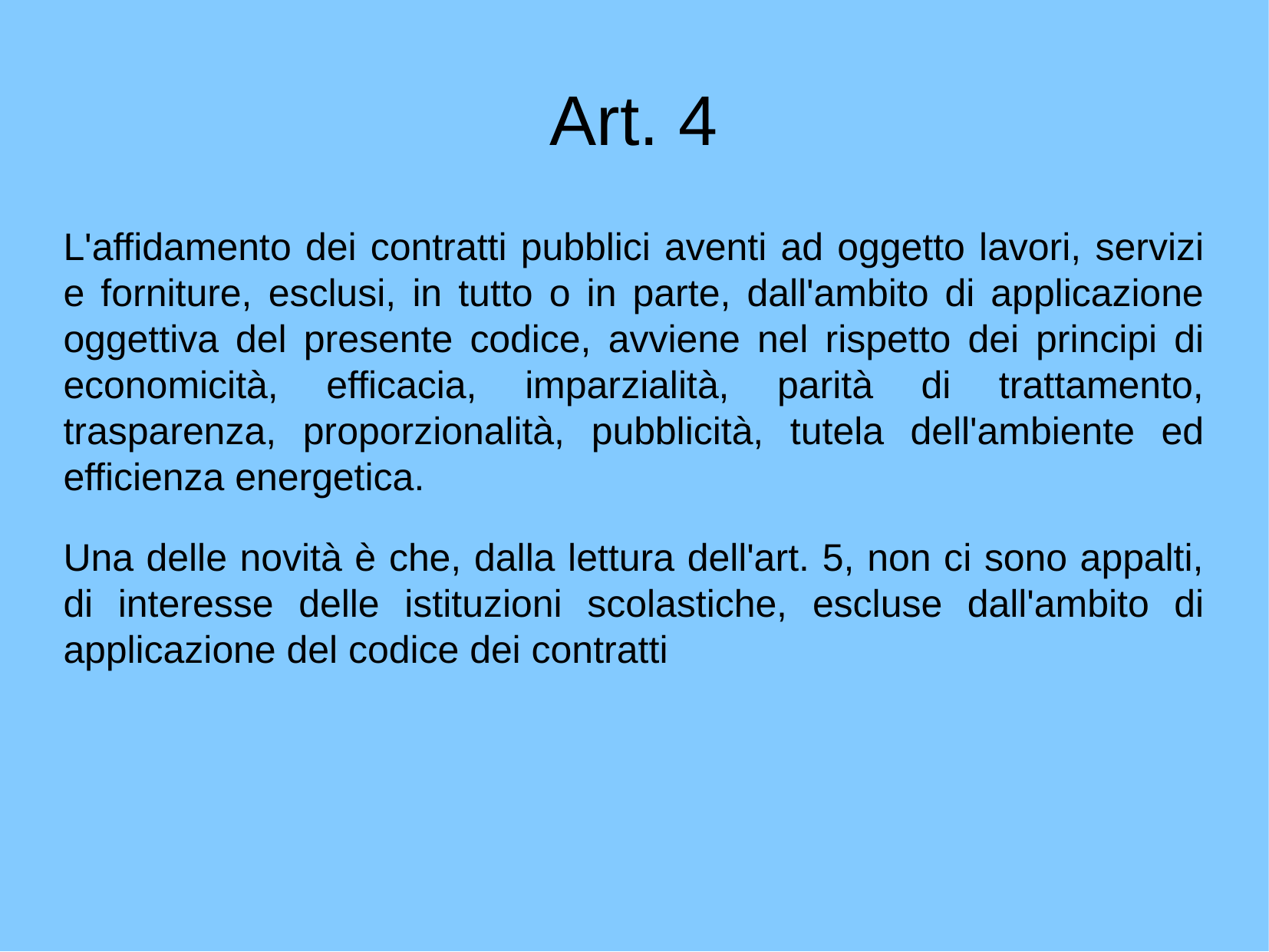

Art. 4
L'affidamento dei contratti pubblici aventi ad oggetto lavori, servizi e forniture, esclusi, in tutto o in parte, dall'ambito di applicazione oggettiva del presente codice, avviene nel rispetto dei principi di economicità, efficacia, imparzialità, parità di trattamento, trasparenza, proporzionalità, pubblicità, tutela dell'ambiente ed efficienza energetica.

Una delle novità è che, dalla lettura dell'art. 5, non ci sono appalti, di interesse delle istituzioni scolastiche, escluse dall'ambito di applicazione del codice dei contratti